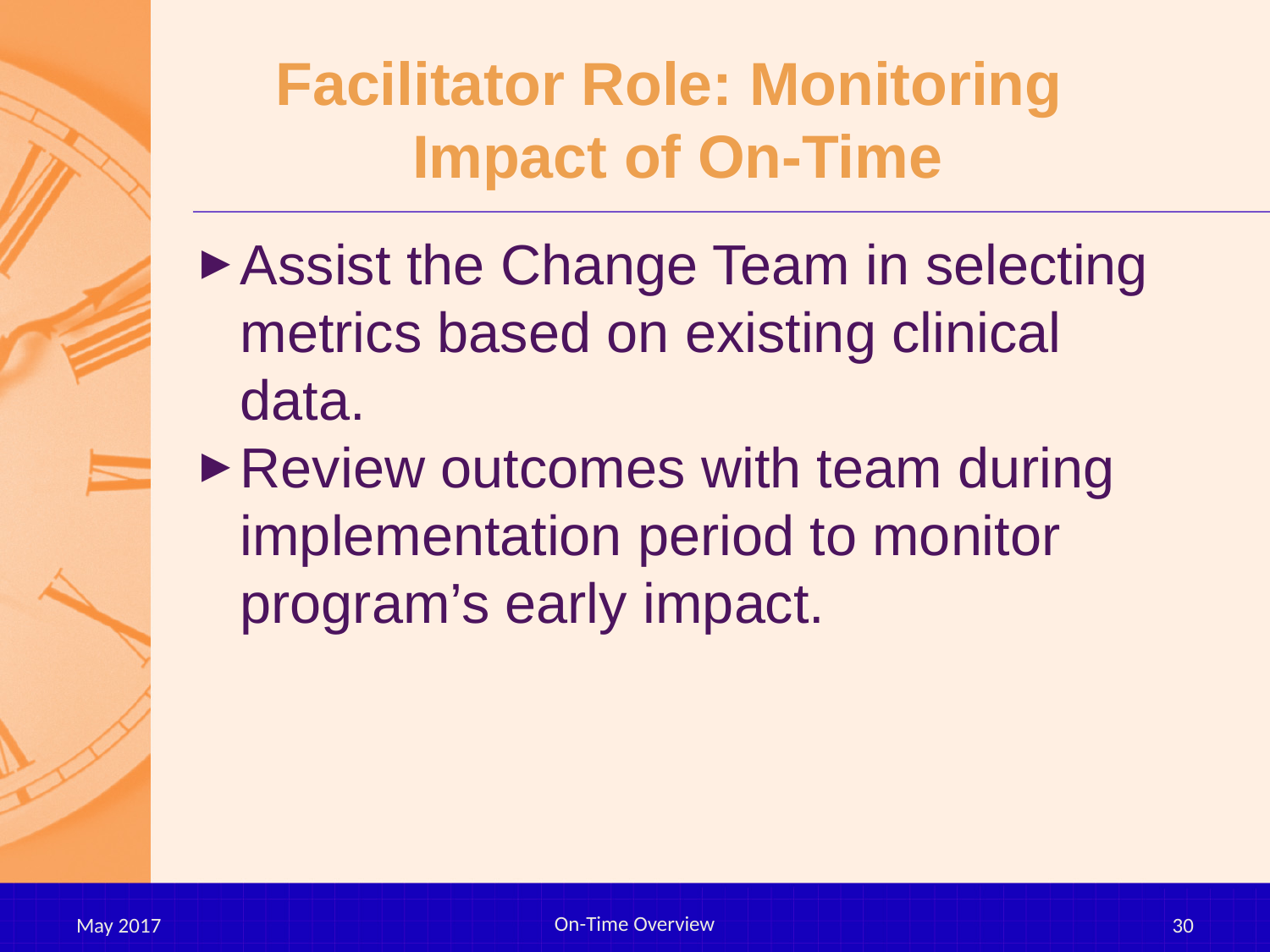

# Facilitator Role: Monitoring Impact of On-Time
Assist the Change Team in selecting metrics based on existing clinical data.
Review outcomes with team during implementation period to monitor program’s early impact.
On-Time Overview
May 2017
30